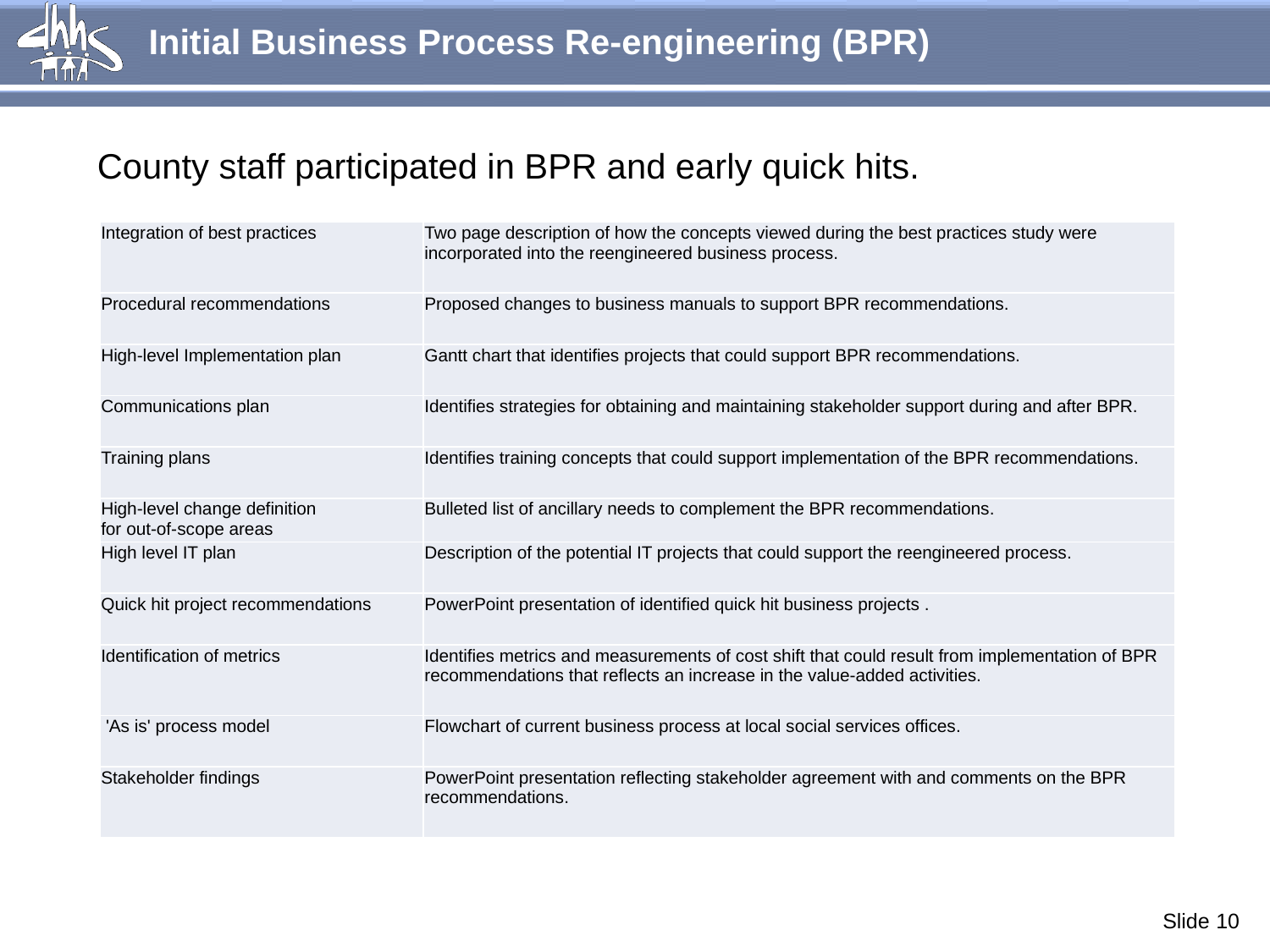

Initial Business Process Re-engineering (BPR)
County staff participated in BPR and early quick hits.
| Integration of best practices | Two page description of how the concepts viewed during the best practices study were incorporated into the reengineered business process. |
| --- | --- |
| Procedural recommendations | Proposed changes to business manuals to support BPR recommendations. |
| High-level Implementation plan | Gantt chart that identifies projects that could support BPR recommendations. |
| Communications plan | Identifies strategies for obtaining and maintaining stakeholder support during and after BPR. |
| Training plans | Identifies training concepts that could support implementation of the BPR recommendations. |
| High-level change definition for out-of-scope areas | Bulleted list of ancillary needs to complement the BPR recommendations. |
| High level IT plan | Description of the potential IT projects that could support the reengineered process. |
| Quick hit project recommendations | PowerPoint presentation of identified quick hit business projects . |
| Identification of metrics | Identifies metrics and measurements of cost shift that could result from implementation of BPR recommendations that reflects an increase in the value-added activities. |
| 'As is' process model | Flowchart of current business process at local social services offices. |
| Stakeholder findings | PowerPoint presentation reflecting stakeholder agreement with and comments on the BPR recommendations. |